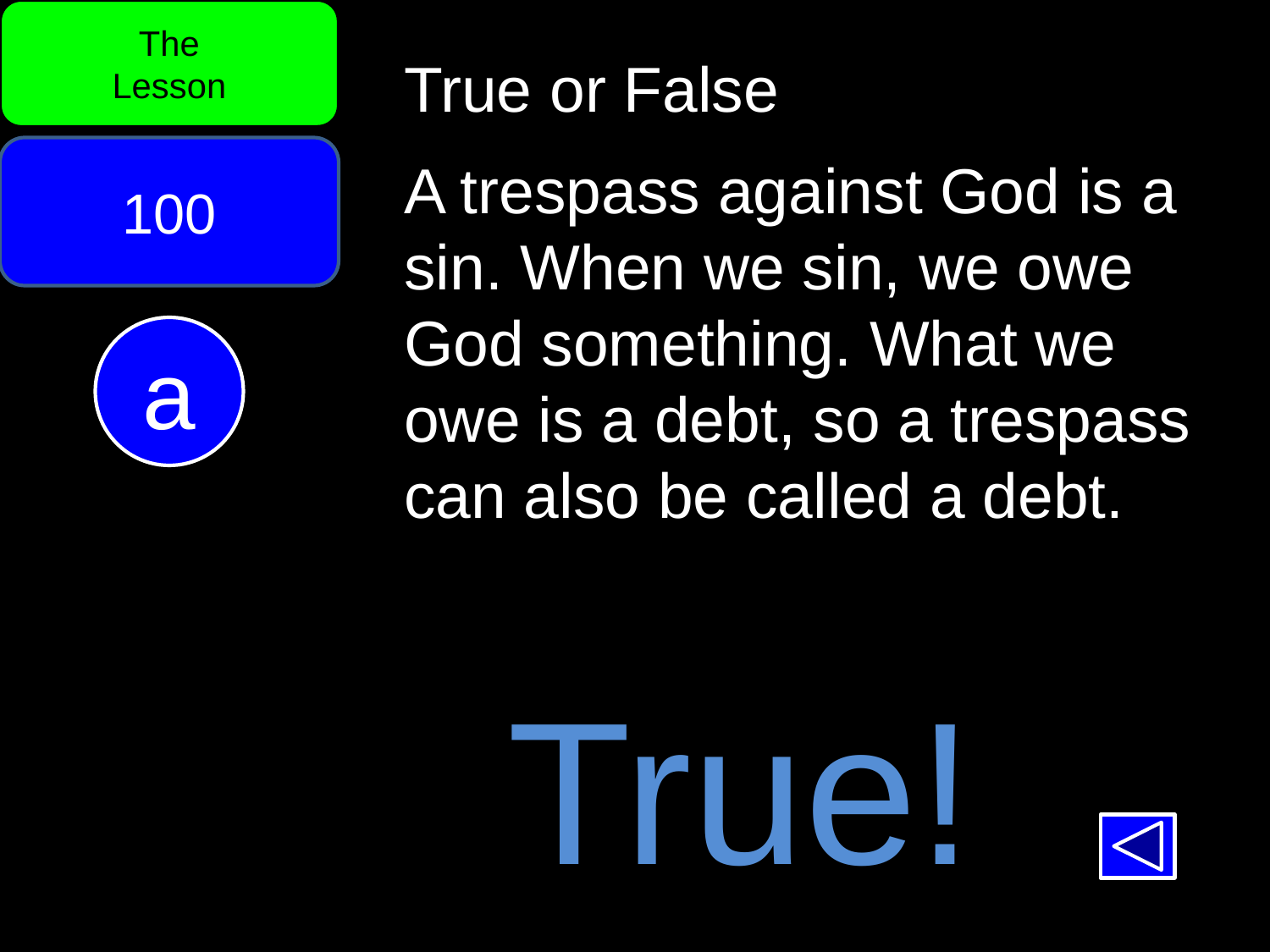

The
Lesson
True or False

A trespass against God is a sin. When we sin, we owe God something. What we owe is a debt, so a trespass can also be called a debt.
100
a
True!